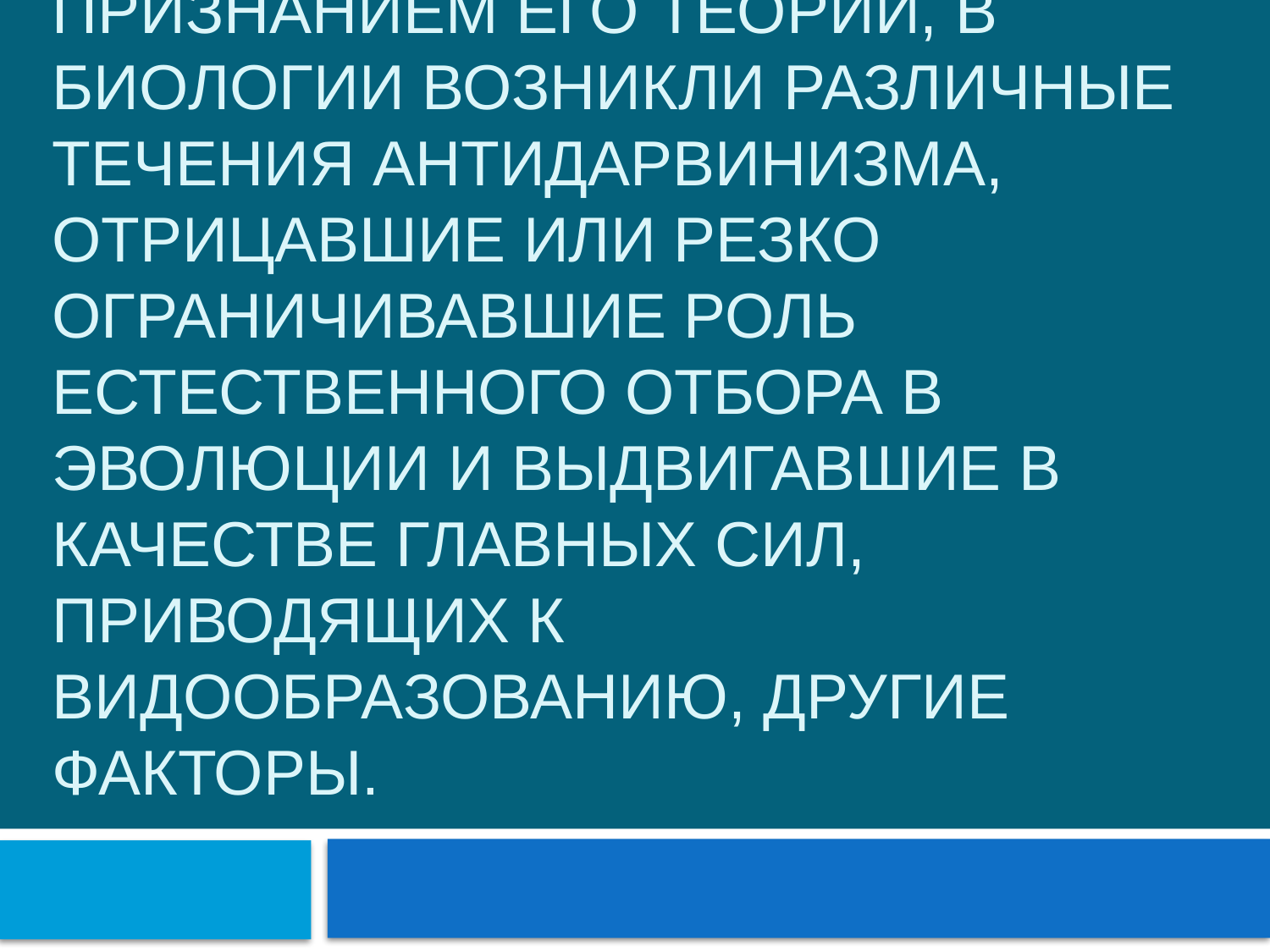

# Однако еще при жизни Дарвина, наряду с широким признанием его теории, в биологии возникли различные течения антидарвинизма, отрицавшие или резко ограничивавшие роль естественного отбора в эволюции и выдвигавшие в качестве главных сил, приводящих к видообразованию, другие факторы.